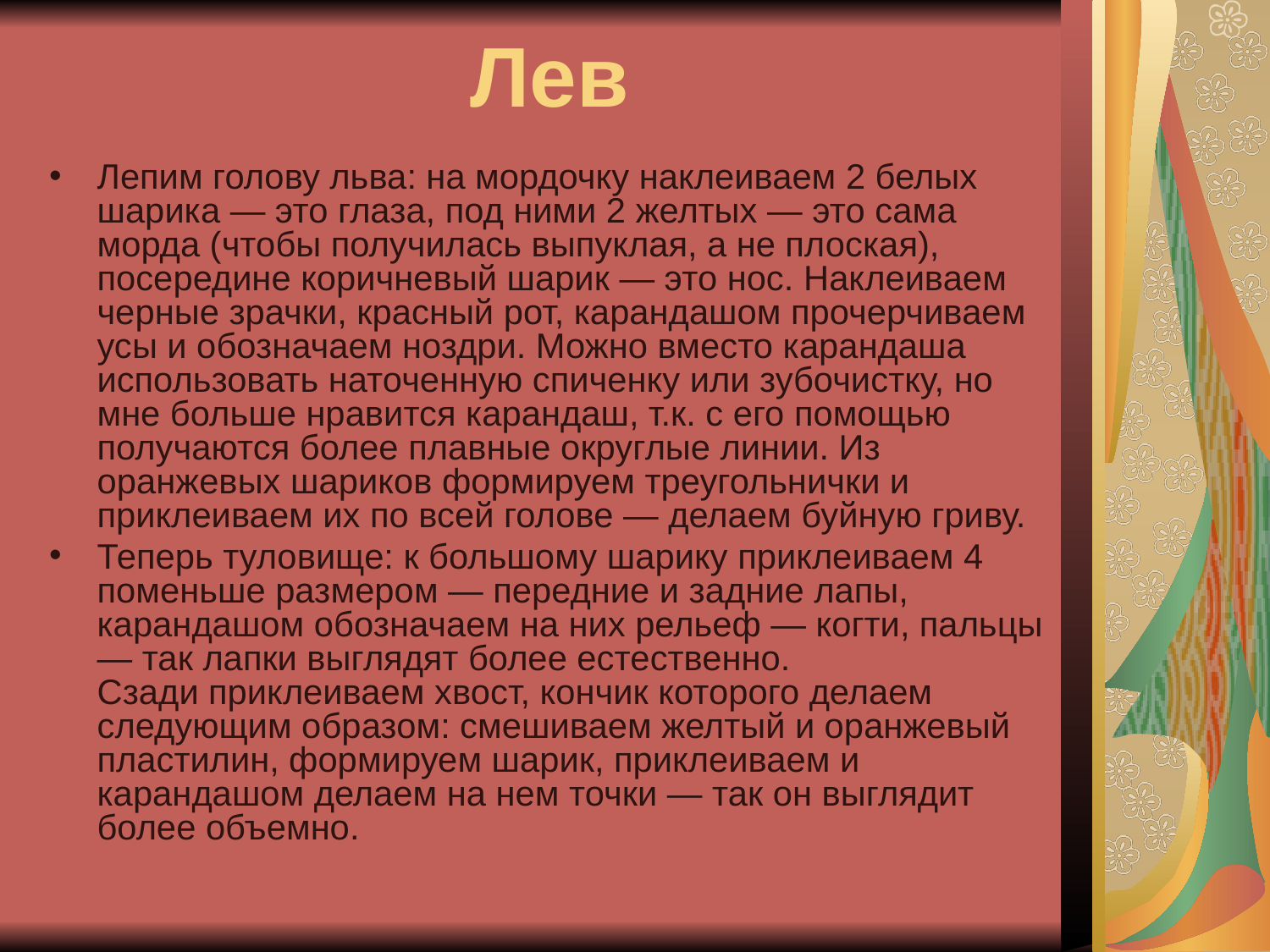

# Лев
Лепим голову льва: на мордочку наклеиваем 2 белых шарика — это глаза, под ними 2 желтых — это сама морда (чтобы получилась выпуклая, а не плоская), посередине коричневый шарик — это нос. Наклеиваем черные зрачки, красный рот, карандашом прочерчиваем усы и обозначаем ноздри. Можно вместо карандаша использовать наточенную спиченку или зубочистку, но мне больше нравится карандаш, т.к. с его помощью получаются более плавные округлые линии. Из оранжевых шариков формируем треугольнички и приклеиваем их по всей голове — делаем буйную гриву.
Теперь туловище: к большому шарику приклеиваем 4 поменьше размером — передние и задние лапы, карандашом обозначаем на них рельеф — когти, пальцы — так лапки выглядят более естественно.
Сзади приклеиваем хвост, кончик которого делаем следующим образом: смешиваем желтый и оранжевый пластилин, формируем шарик, приклеиваем и карандашом делаем на нем точки — так он выглядит более объемно.